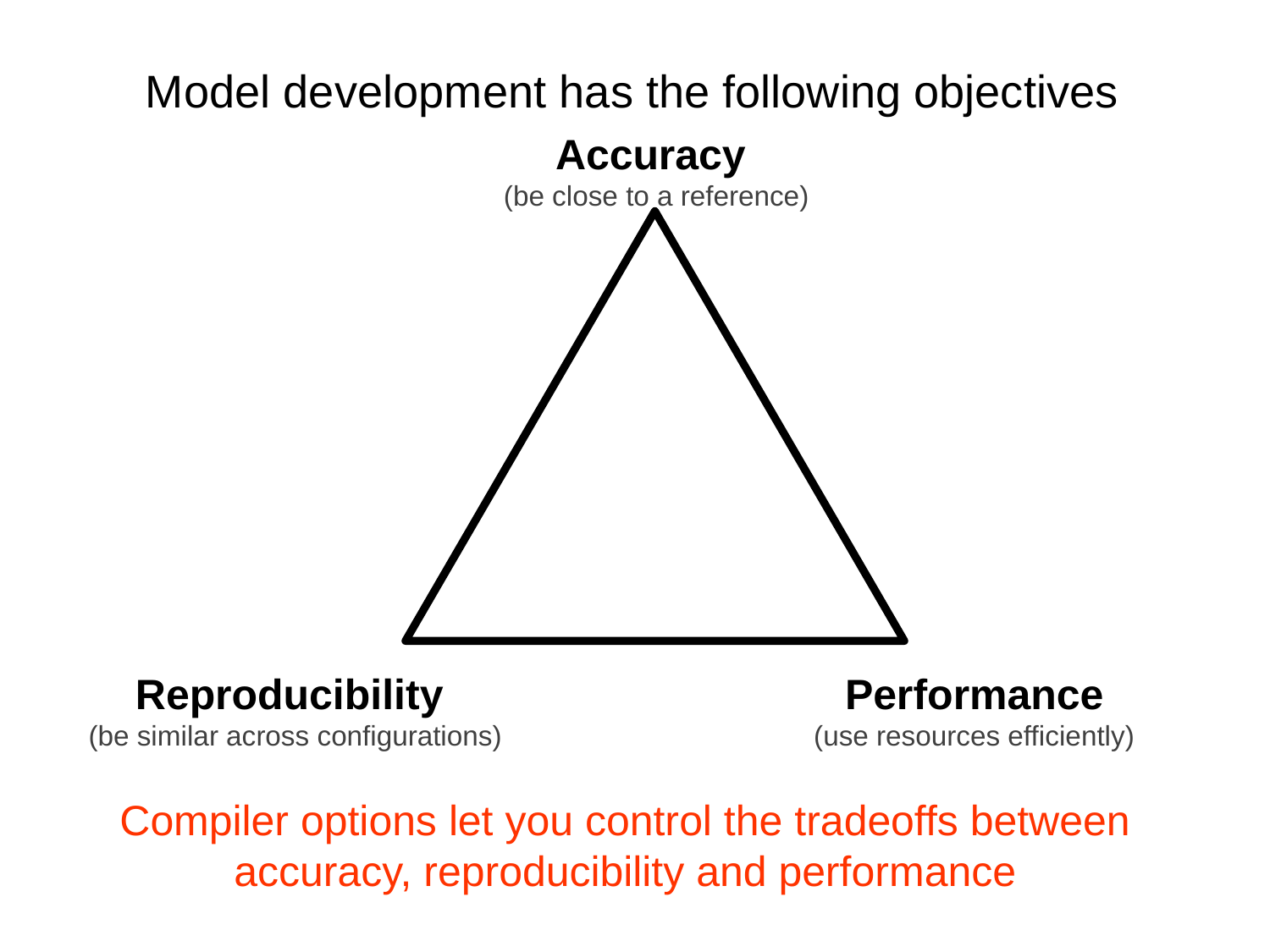

Model development has the following objectives
Accuracy
(be close to a reference)

Performance
(use resources efficiently)

Reproducibility
(be similar across configurations)
Compiler options let you control the tradeoffs between accuracy, reproducibility and performance